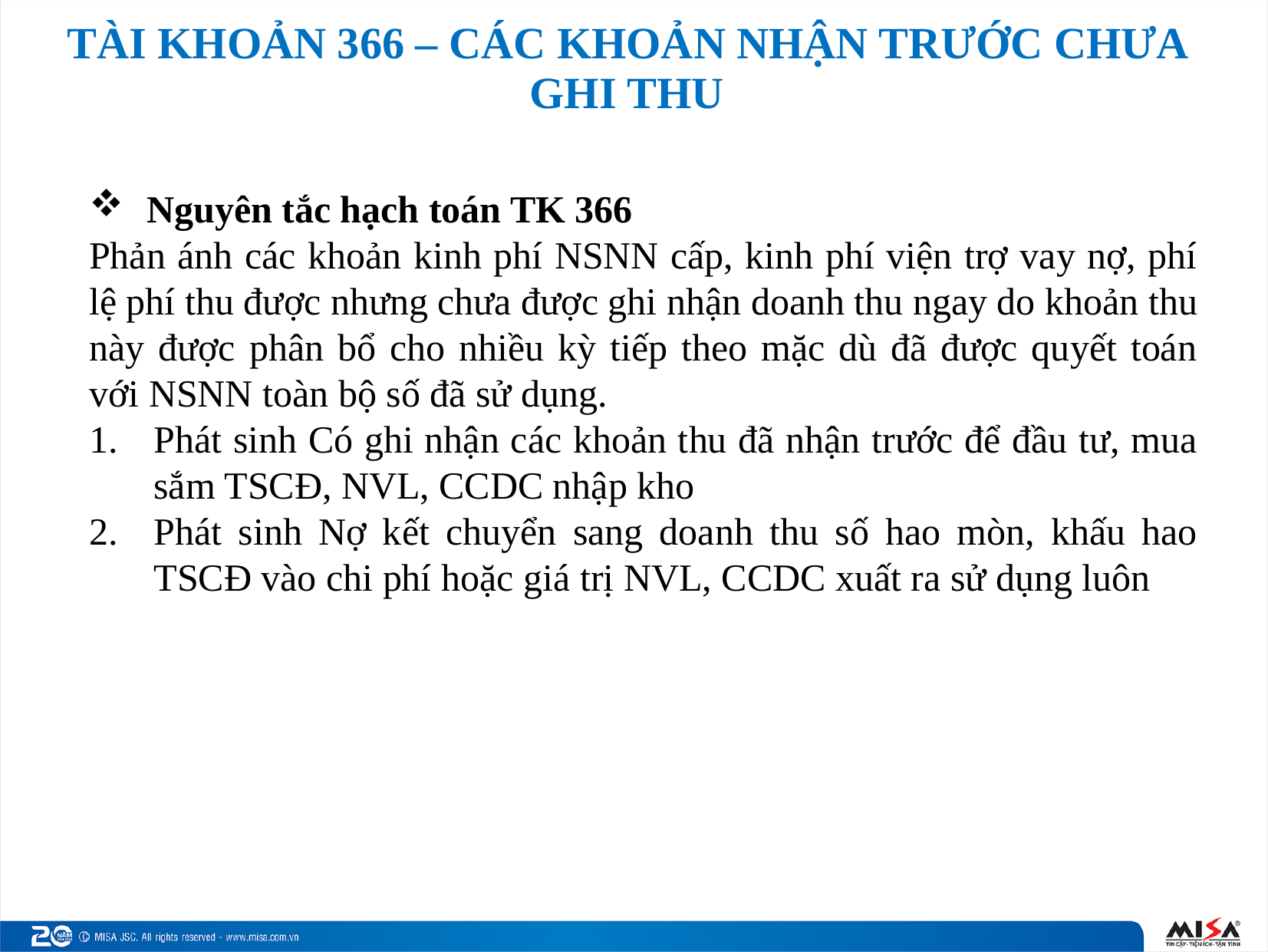

# TÀI KHOẢN 366 – CÁC KHOẢN NHẬN TRƯỚC CHƯA GHI THU
Nguyên tắc hạch toán TK 366
Phản ánh các khoản kinh phí NSNN cấp, kinh phí viện trợ vay nợ, phí lệ phí thu được nhưng chưa được ghi nhận doanh thu ngay do khoản thu này được phân bổ cho nhiều kỳ tiếp theo mặc dù đã được quyết toán với NSNN toàn bộ số đã sử dụng.
Phát sinh Có ghi nhận các khoản thu đã nhận trước để đầu tư, mua sắm TSCĐ, NVL, CCDC nhập kho
Phát sinh Nợ kết chuyển sang doanh thu số hao mòn, khấu hao TSCĐ vào chi phí hoặc giá trị NVL, CCDC xuất ra sử dụng luôn